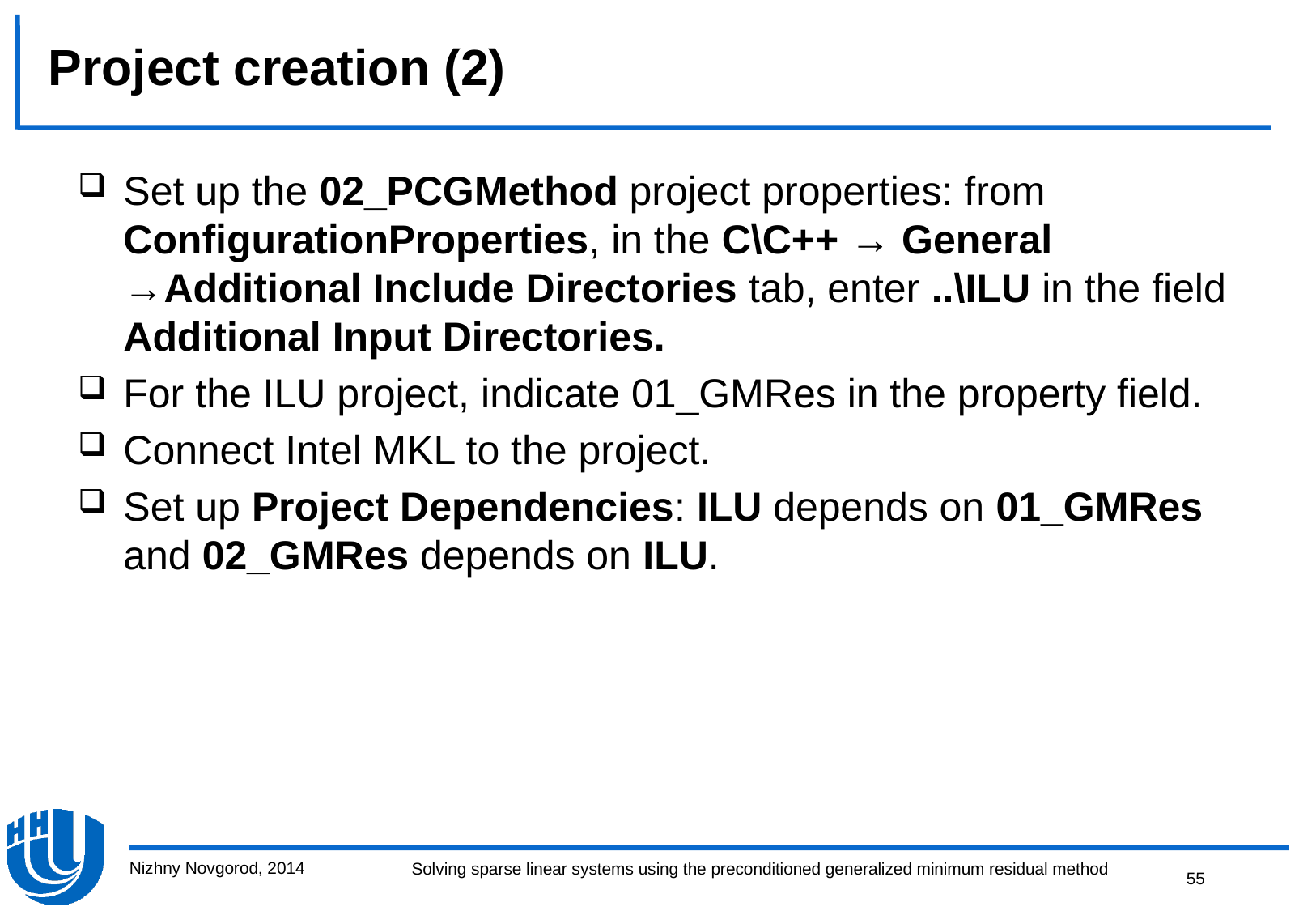

# Project creation (2)
Set up the 02_PСGMethod project properties: from ConfigurationProperties, in the С\С++ → General →Additional Include Directories tab, enter ..\ILU in the field Additional Input Directories.
For the ILU project, indicate 01_GMRes in the property field.
Connect Intel MKL to the project.
Set up Project Dependencies: ILU depends on 01_GMRes and 02_GMRes depends on ILU.

Nizhny Novgorod, 2014
55
Solving sparse linear systems using the preconditioned generalized minimum residual method